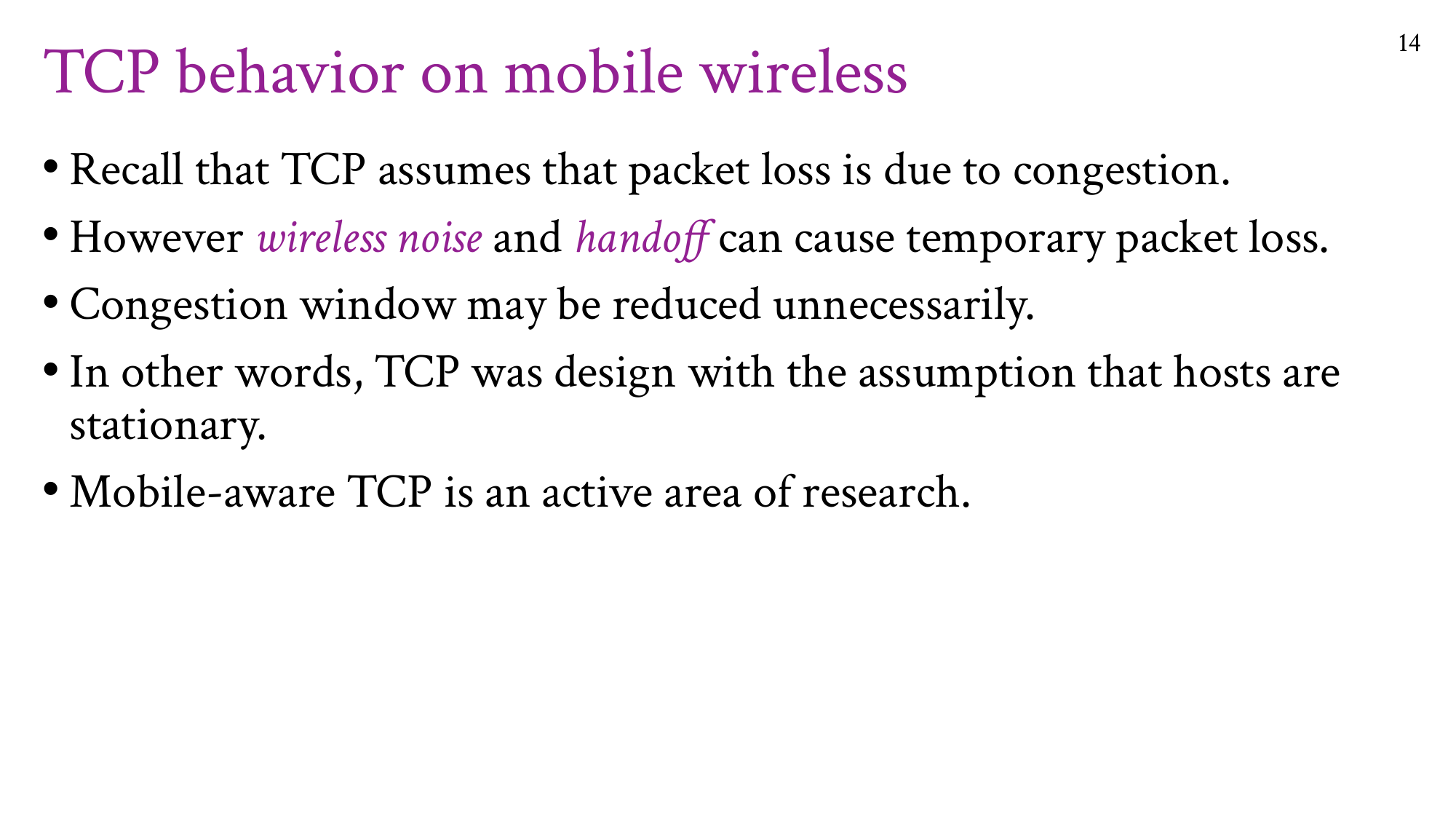

# TCP behavior on mobile wireless
Recall that TCP assumes that packet loss is due to congestion.
However wireless noise and handoff can cause temporary packet loss.
Congestion window may be reduced unnecessarily.
In other words, TCP was design with the assumption that hosts are stationary.
Mobile-aware TCP is an active area of research.